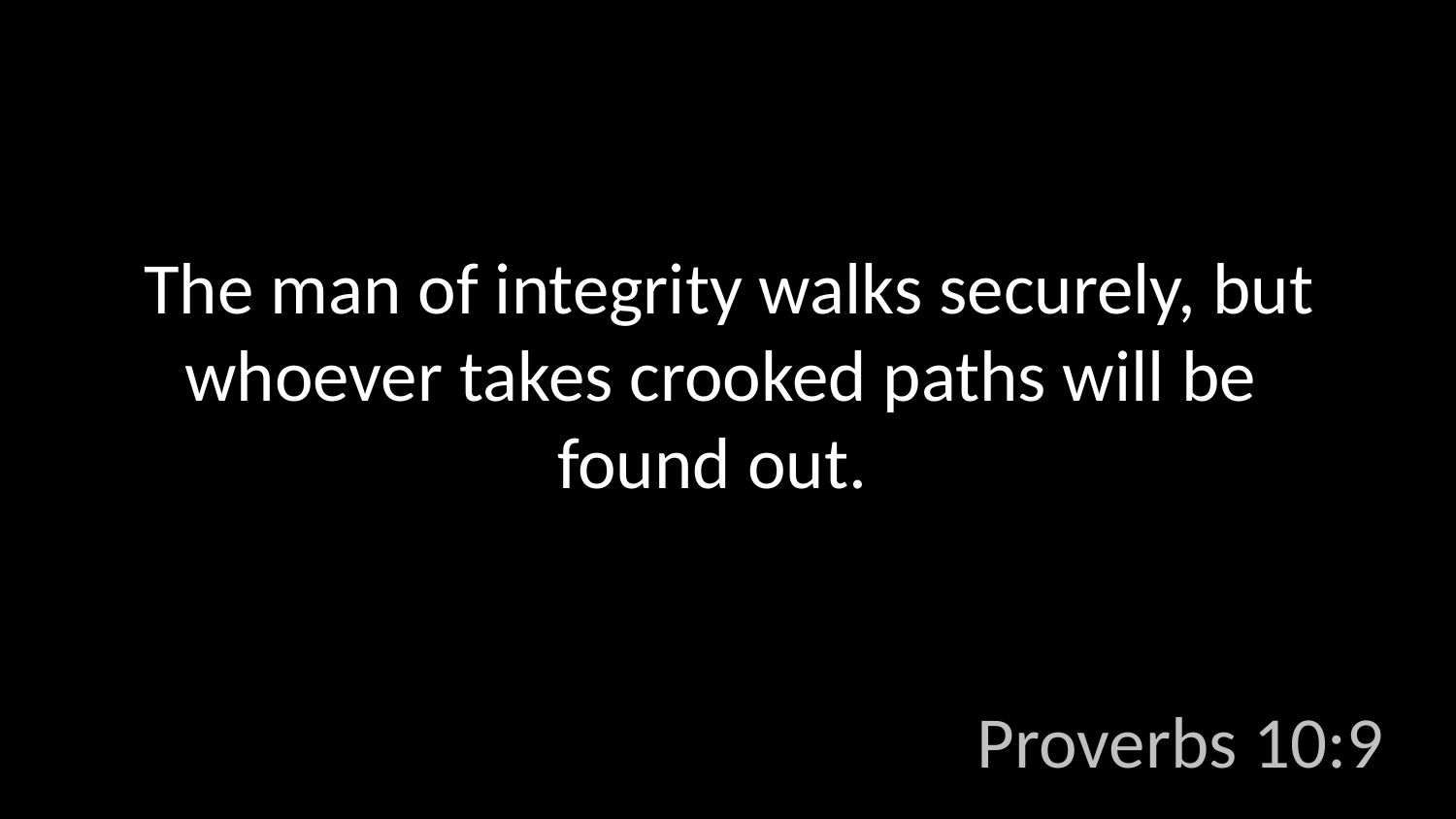

The man of integrity walks securely, but whoever takes crooked paths will be
found out.
Proverbs 10:9